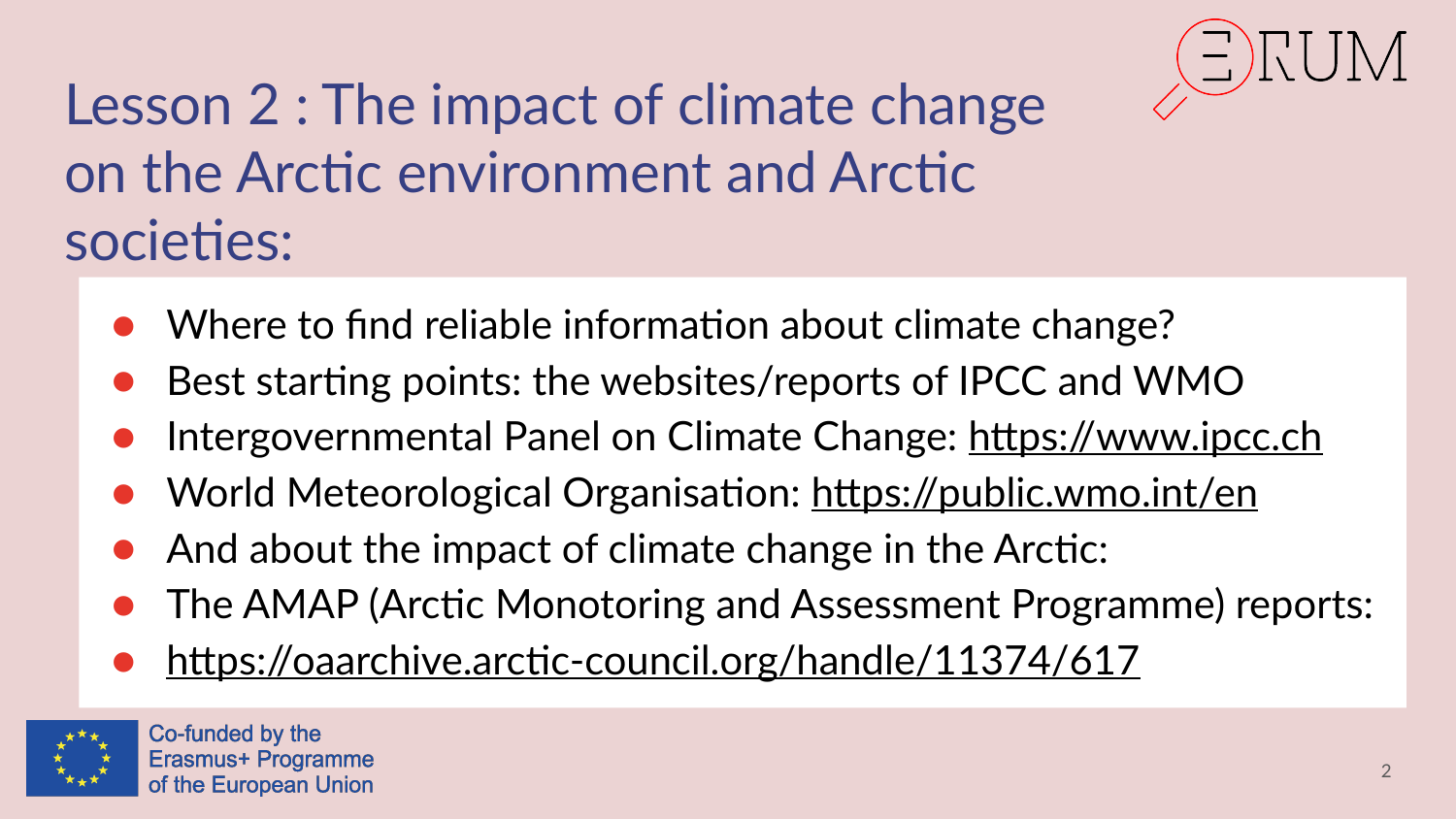

# Lesson 2 : The impact of climate change on the Arctic environment and Arctic societies:
Where to find reliable information about climate change?
Best starting points: the websites/reports of IPCC and WMO
Intergovernmental Panel on Climate Change: https://www.ipcc.ch
World Meteorological Organisation: https://public.wmo.int/en
And about the impact of climate change in the Arctic:
The AMAP (Arctic Monotoring and Assessment Programme) reports:
https://oaarchive.arctic-council.org/handle/11374/617

2